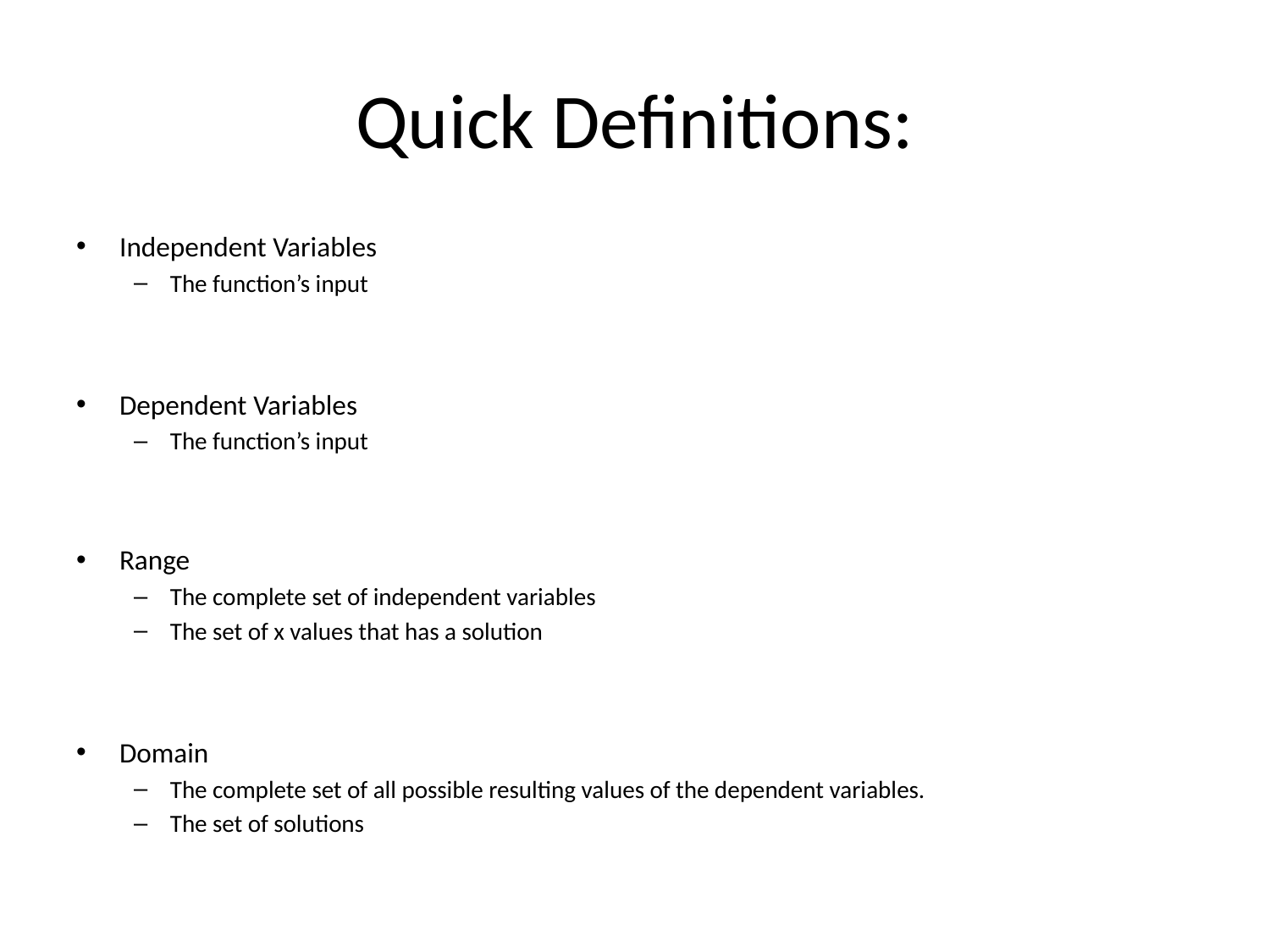

# Quick Definitions:
Independent Variables
The function’s input

Dependent Variables
The function’s input

Range
The complete set of independent variables
The set of x values that has a solution

Domain
The complete set of all possible resulting values of the dependent variables.
The set of solutions